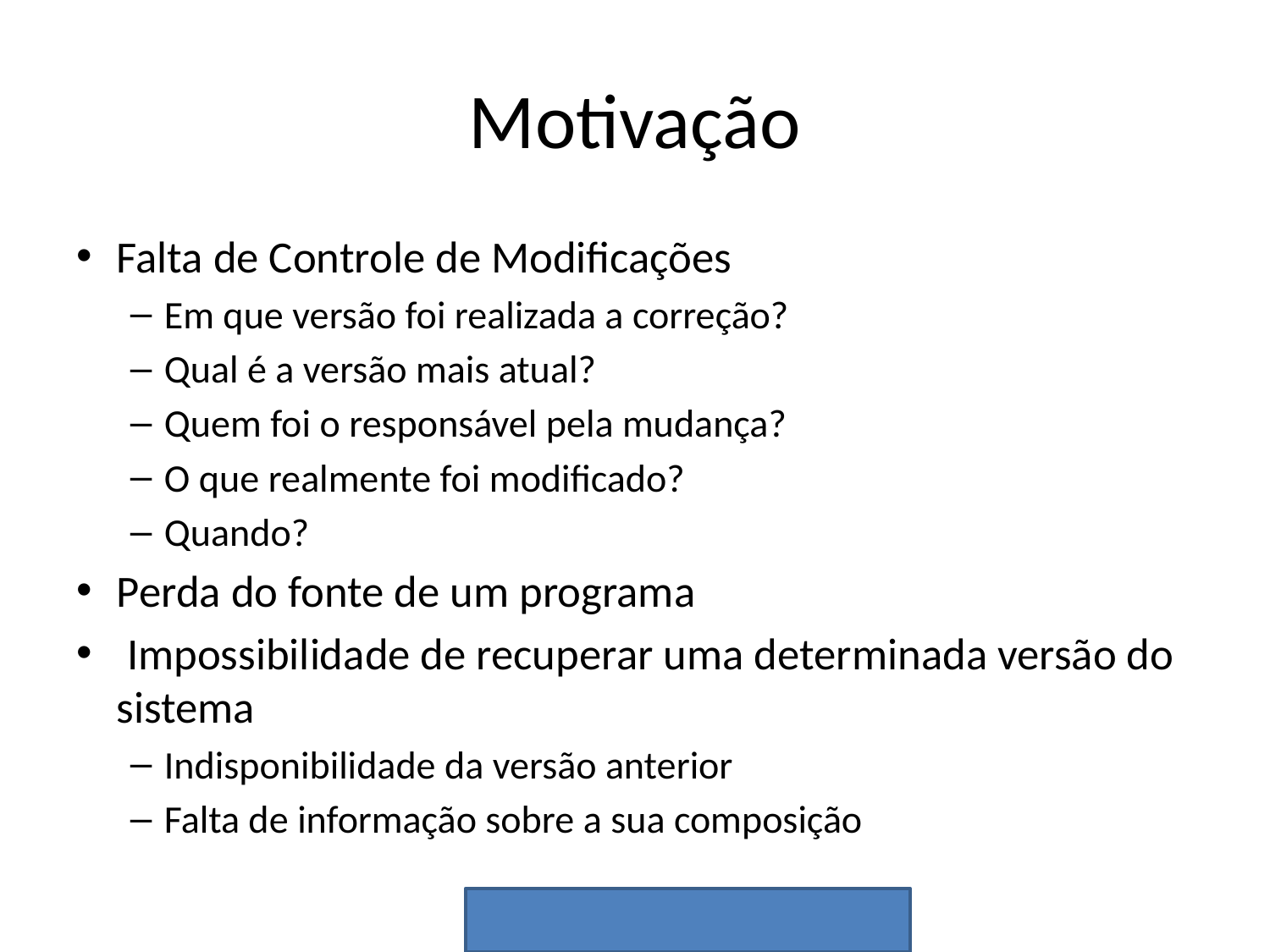

# Motivação
Falta de Controle de Modificações
Em que versão foi realizada a correção?
Qual é a versão mais atual?
Quem foi o responsável pela mudança?
O que realmente foi modificado?
Quando?
Perda do fonte de um programa
 Impossibilidade de recuperar uma determinada versão do sistema
Indisponibilidade da versão anterior
Falta de informação sobre a sua composição